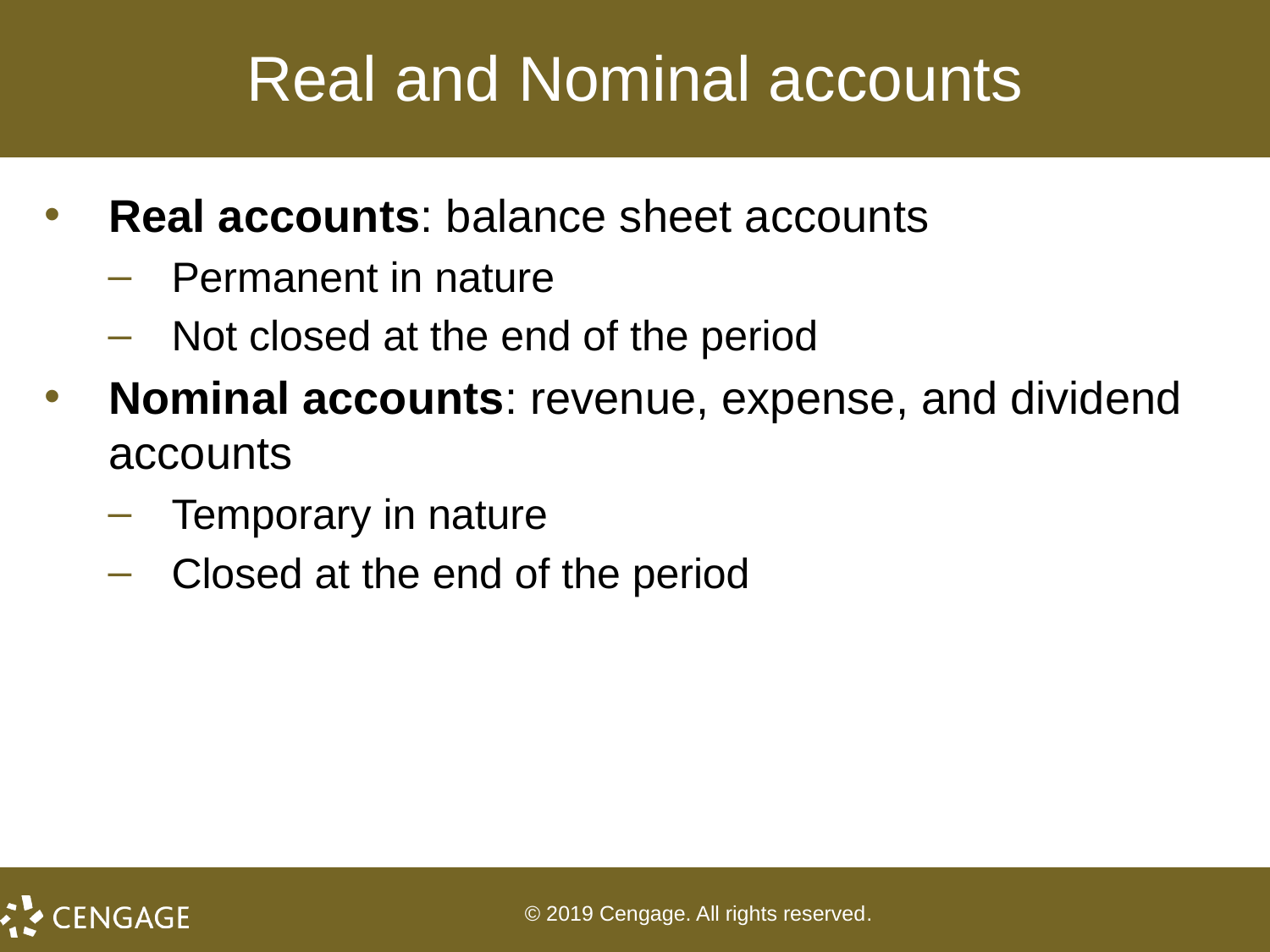

# Real and Nominal accounts
Real accounts: balance sheet accounts
Permanent in nature
Not closed at the end of the period
Nominal accounts: revenue, expense, and dividend accounts
Temporary in nature
Closed at the end of the period